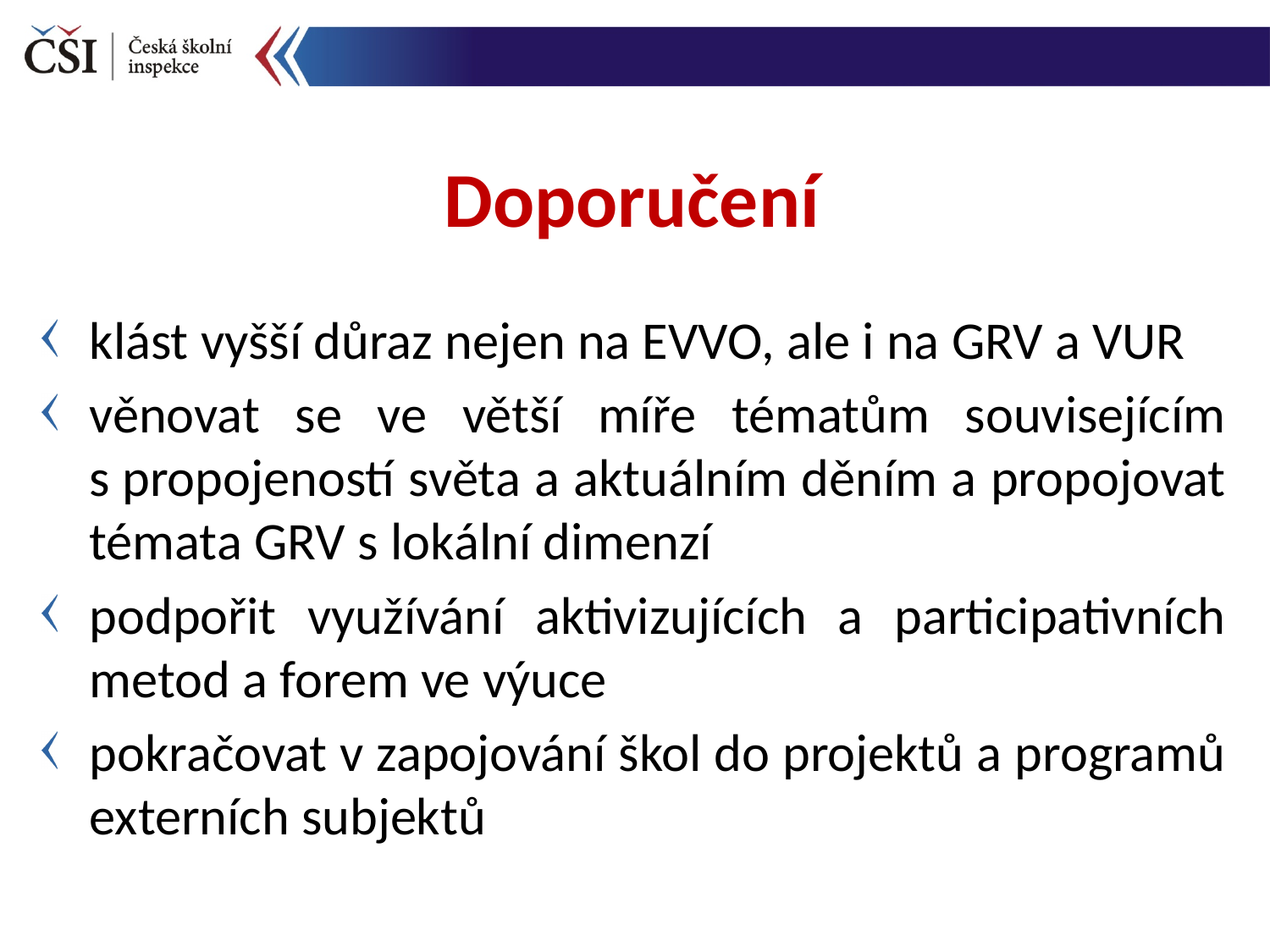

Doporučení
klást vyšší důraz nejen na EVVO, ale i na GRV a VUR
věnovat se ve větší míře tématům souvisejícím s propojeností světa a aktuálním děním a propojovat témata GRV s lokální dimenzí
podpořit využívání aktivizujících a participativních metod a forem ve výuce
pokračovat v zapojování škol do projektů a programů externích subjektů